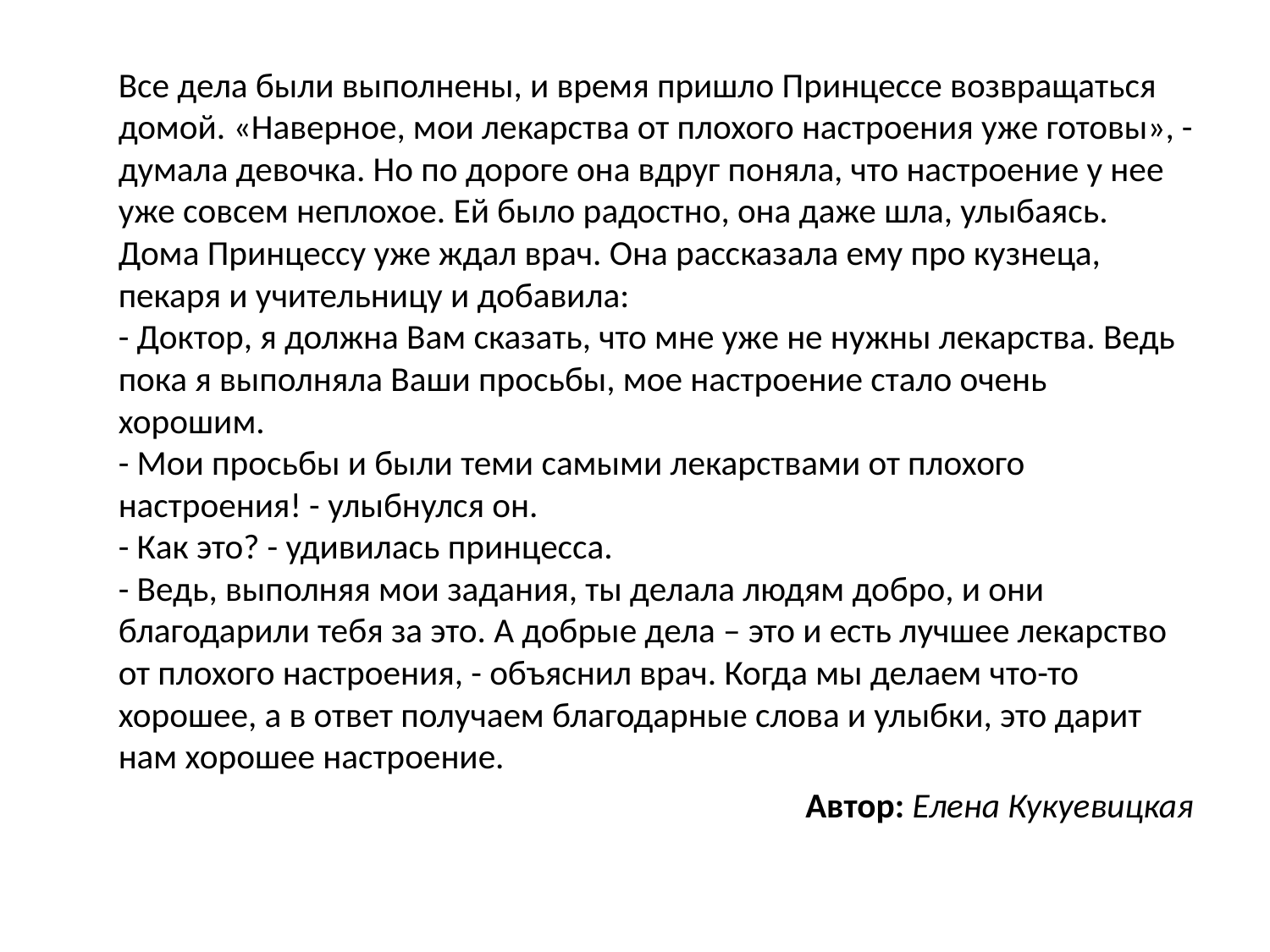

#
	Все дела были выполнены, и время пришло Принцессе возвращаться домой. «Наверное, мои лекарства от плохого настроения уже готовы», - думала девочка. Но по дороге она вдруг поняла, что настроение у нее уже совсем неплохое. Ей было радостно, она даже шла, улыбаясь.
Дома Принцессу уже ждал врач. Она рассказала ему про кузнеца, пекаря и учительницу и добавила:
- Доктор, я должна Вам сказать, что мне уже не нужны лекарства. Ведь пока я выполняла Ваши просьбы, мое настроение стало очень хорошим.
- Мои просьбы и были теми самыми лекарствами от плохого настроения! - улыбнулся он.
- Как это? - удивилась принцесса.
- Ведь, выполняя мои задания, ты делала людям добро, и они благодарили тебя за это. А добрые дела – это и есть лучшее лекарство от плохого настроения, - объяснил врач. Когда мы делаем что-то хорошее, а в ответ получаем благодарные слова и улыбки, это дарит нам хорошее настроение.
	Автор: Елена Кукуевицкая